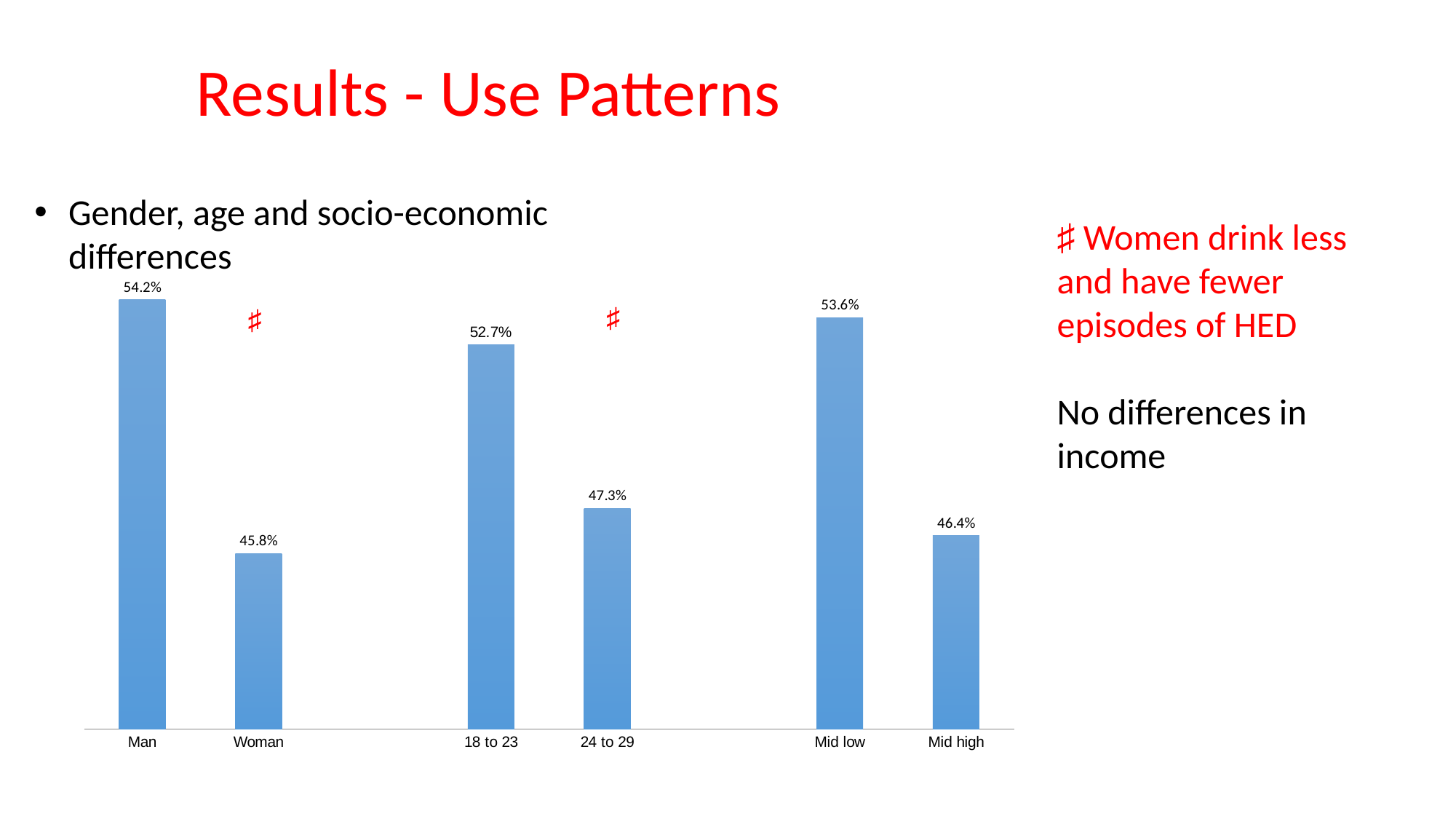

# Results - Use Patterns
Gender, age and socio-economic differences

### Chart

| Category |  |
|---|---|
| Man | 0.542 |
| Woman | 0.458 |
|  | None |
| 18 to 23 | 0.527 |
| 24 to 29 | 0.473 |
|  | None |
| Mid low | 0.536 |
| Mid high | 0.464 |
♯ Women drink less and have fewer episodes of HED

No differences in income
♯